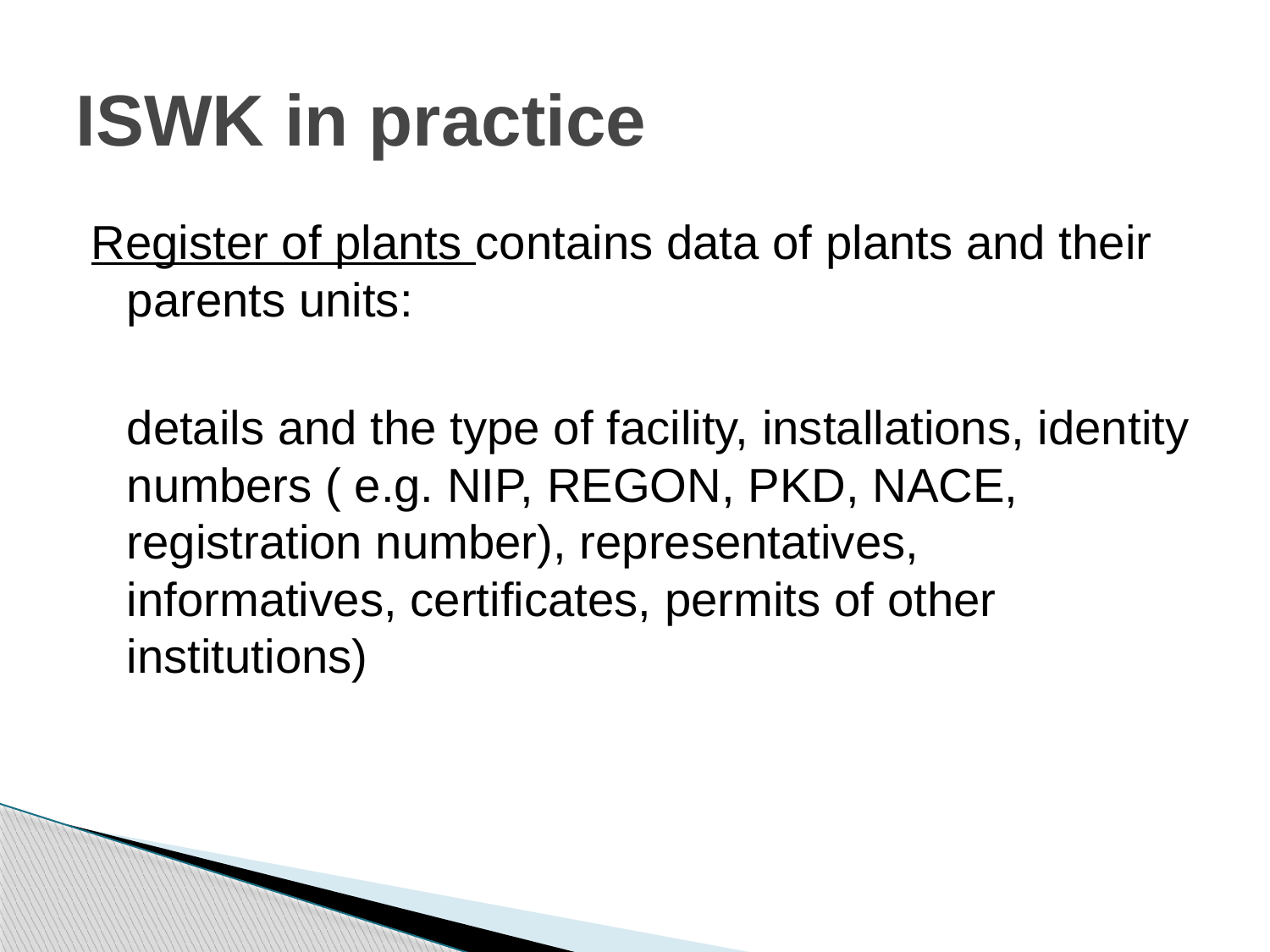

# ISWK in practice
Register of plants contains data of plants and their parents units:

	details and the type of facility, installations, identity numbers ( e.g. NIP, REGON, PKD, NACE, registration number), representatives, informatives, certificates, permits of other institutions)